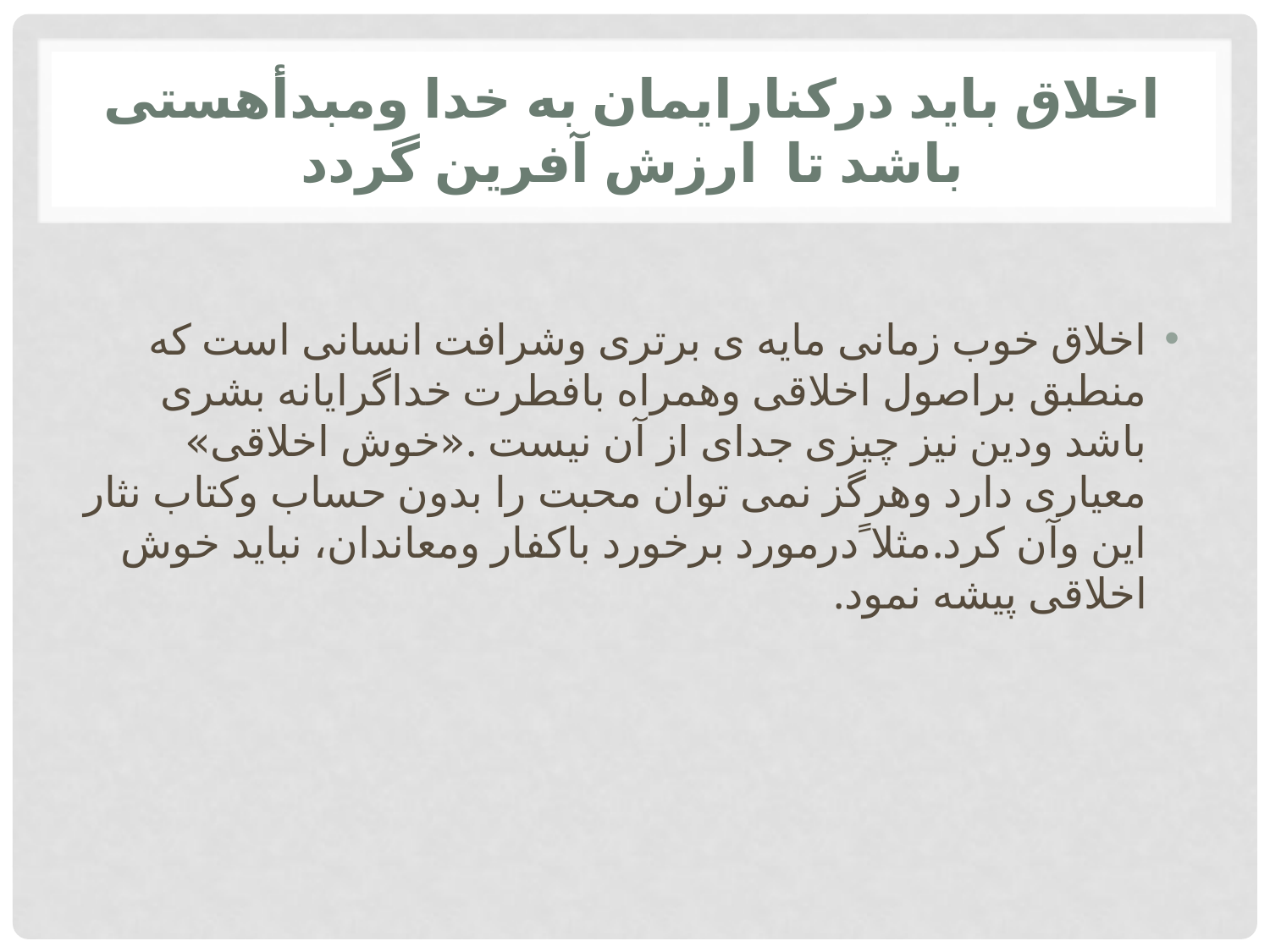

# اخلاق باید درکنارایمان به خدا ومبدأهستی باشد تا  ارزش آفرین گردد
اخلاق خوب زمانی مایه ی برتری وشرافت انسانی است که منطبق براصول اخلاقی وهمراه بافطرت خداگرایانه بشری باشد ودین نیز چیزی جدای از آن نیست .«خوش اخلاقی» معیاری دارد وهرگز نمی توان محبت را بدون حساب وکتاب نثار این وآن کرد.مثلا ًدرمورد برخورد باکفار ومعاندان، نباید خوش اخلاقی پیشه نمود.